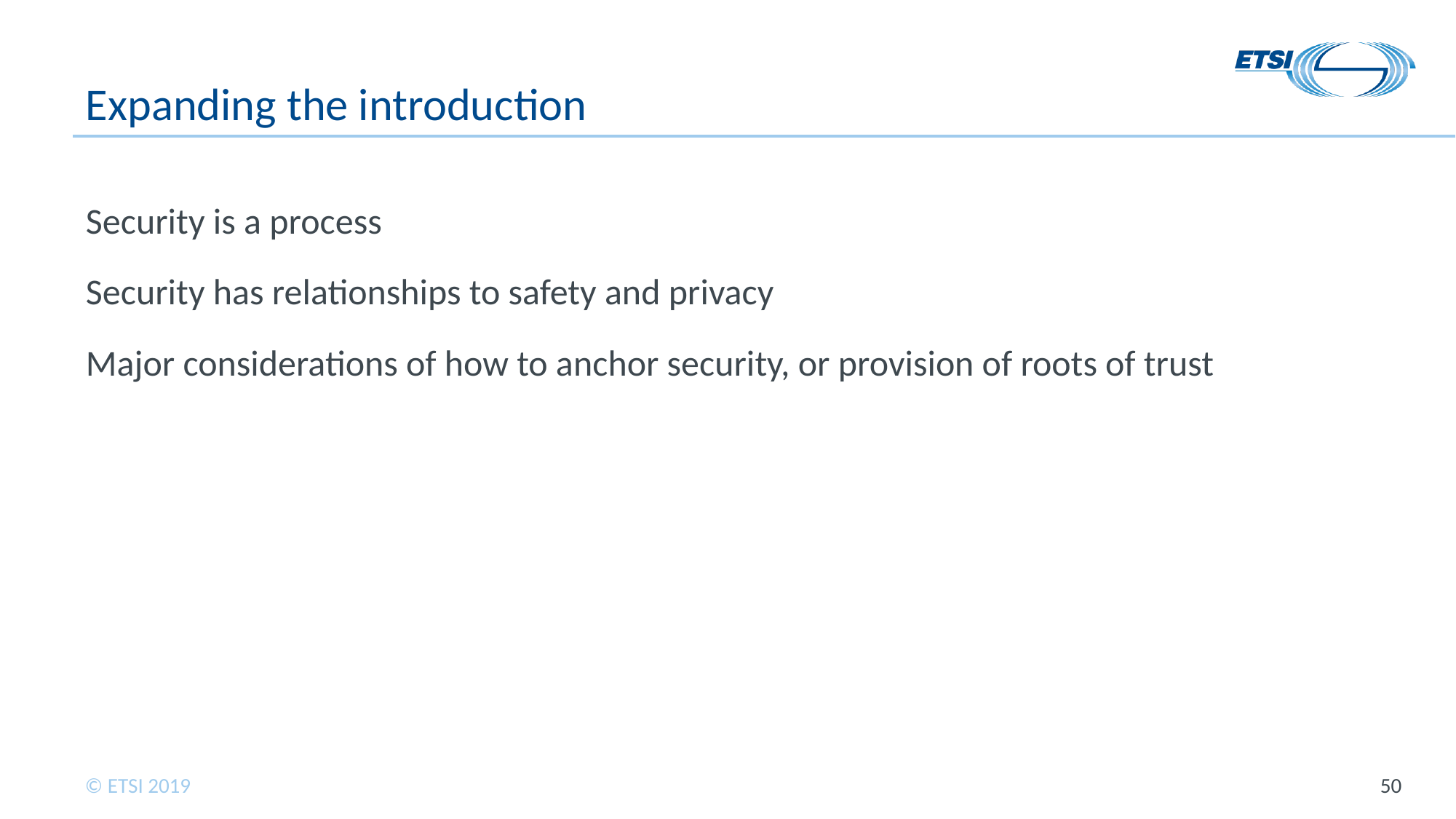

# Expanding the introduction
Security is a process
Security has relationships to safety and privacy
Major considerations of how to anchor security, or provision of roots of trust